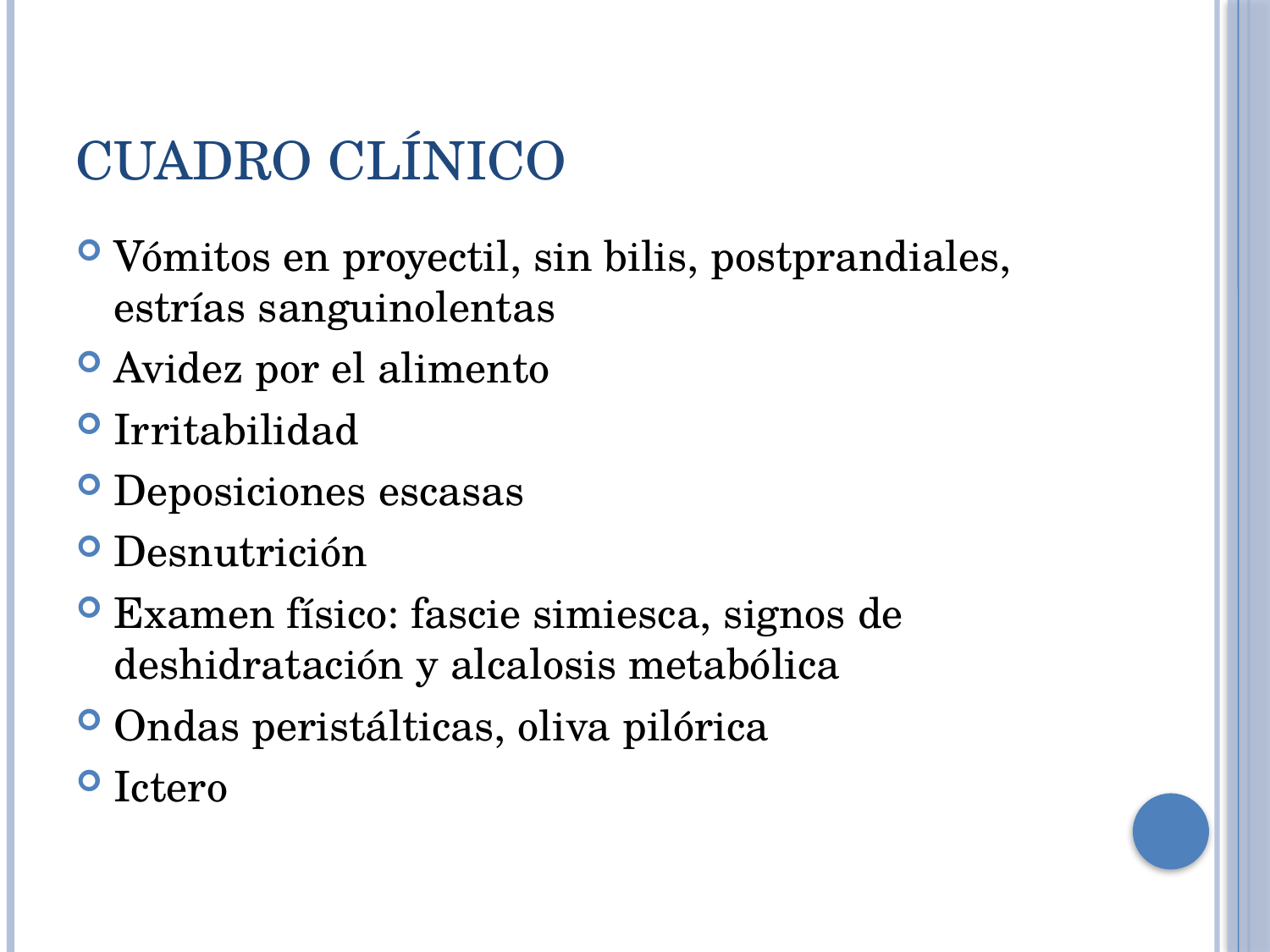

# Cuadro Clínico
Vómitos en proyectil, sin bilis, postprandiales, estrías sanguinolentas
Avidez por el alimento
Irritabilidad
Deposiciones escasas
Desnutrición
Examen físico: fascie simiesca, signos de deshidratación y alcalosis metabólica
Ondas peristálticas, oliva pilórica
Ictero